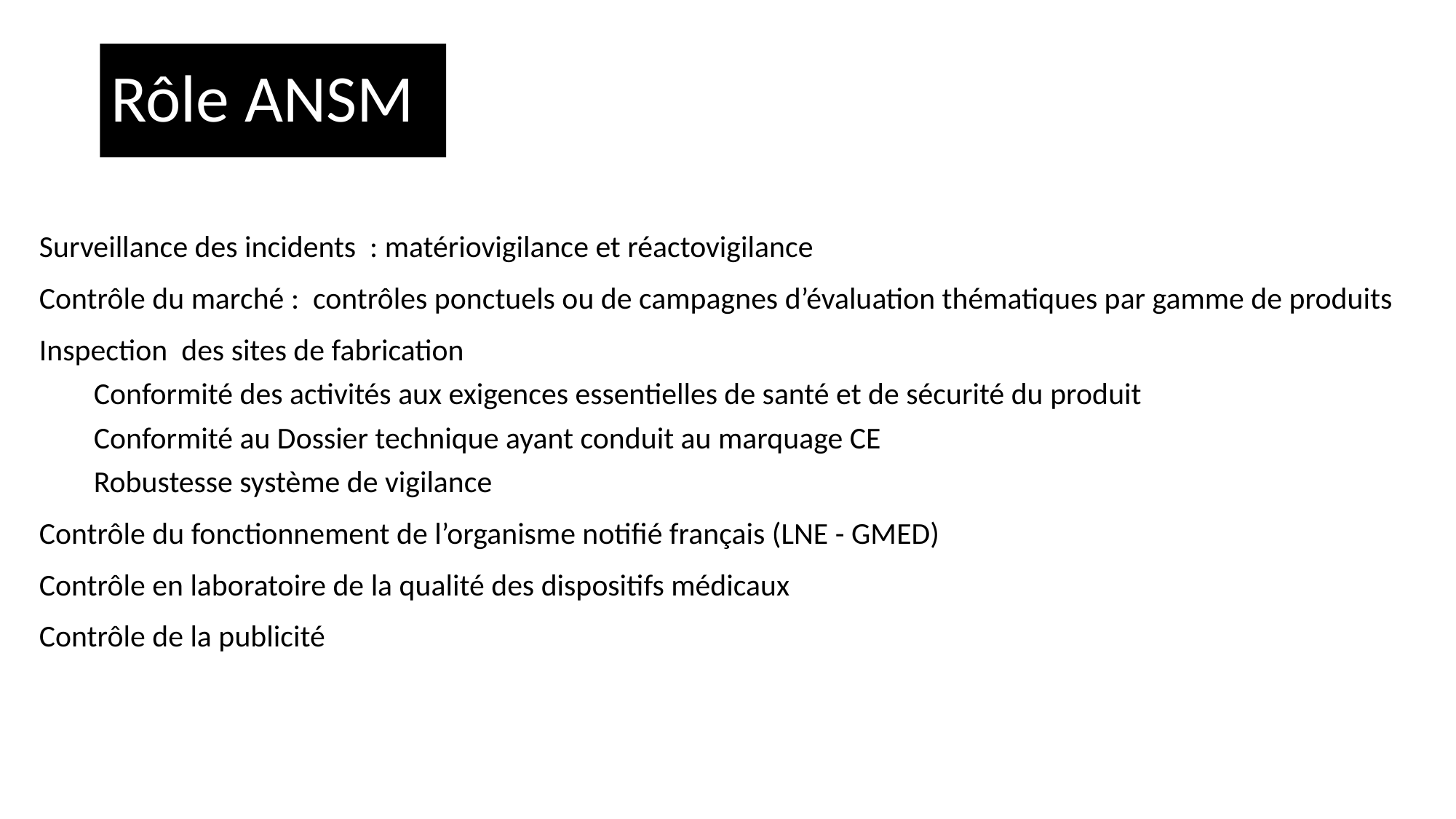

# Rôle ANSM
Surveillance des incidents  : matériovigilance et réactovigilance
Contrôle du marché :  contrôles ponctuels ou de campagnes d’évaluation thématiques par gamme de produits
Inspection  des sites de fabrication
Conformité des activités aux exigences essentielles de santé et de sécurité du produit
Conformité au Dossier technique ayant conduit au marquage CE
Robustesse système de vigilance
Contrôle du fonctionnement de l’organisme notifié français (LNE - GMED)
Contrôle en laboratoire de la qualité des dispositifs médicaux
Contrôle de la publicité